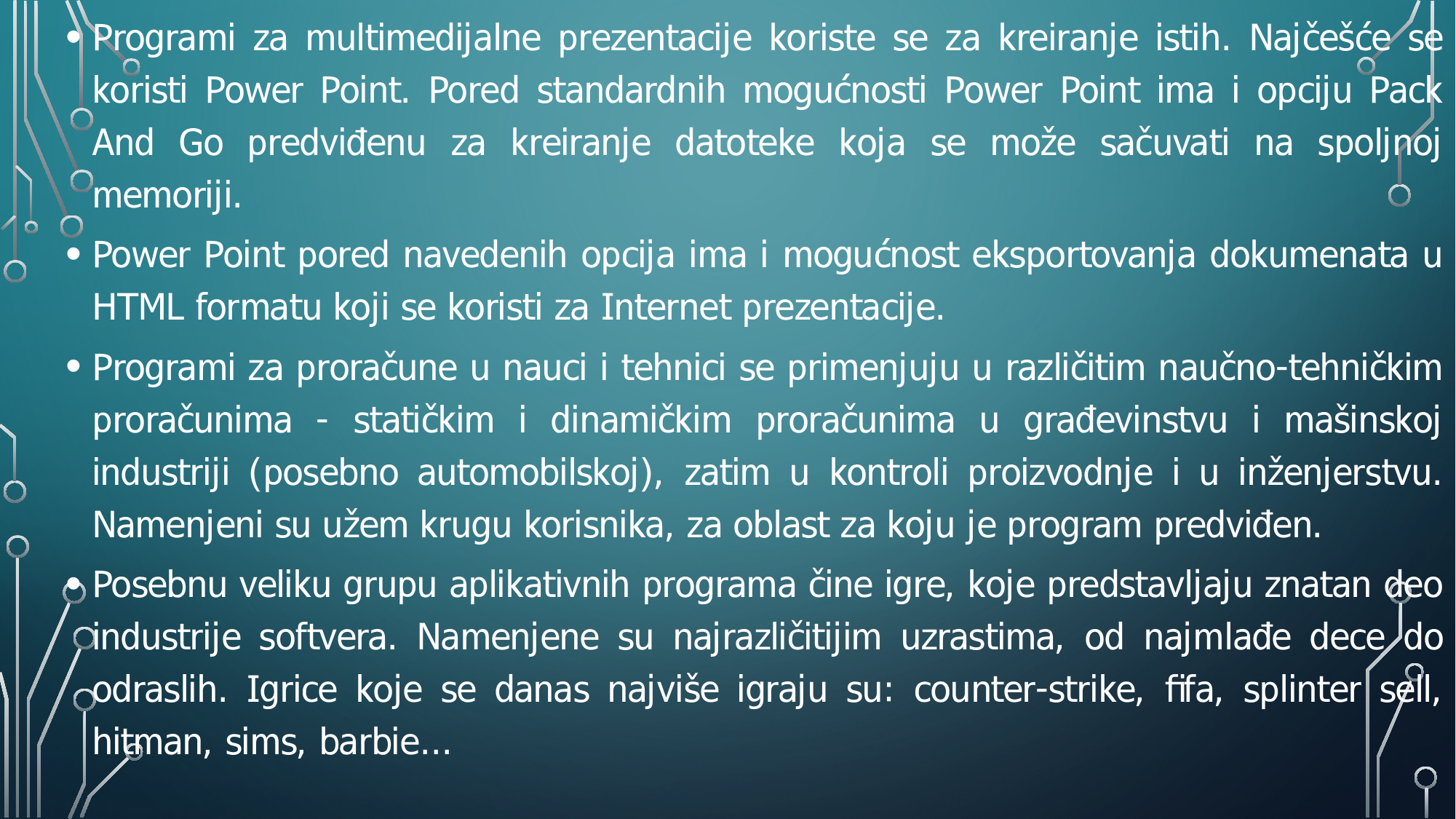

Programi za multimedijalne prezentacije koriste se za kreiranje istih. Najčešće se koristi Power Point. Pored standardnih mogućnosti Power Point ima i opciju Pack And Go predviđenu za kreiranje datoteke koja se može sačuvati na spoljnoj memoriji.
Power Point pored navedenih opcija ima i mogućnost eksportovanja dokumenata u HTML formatu koji se koristi za Internet prezentacije.
Programi za proračune u nauci i tehnici se primenjuju u različitim naučno-tehničkim proračunima - statičkim i dinamičkim proračunima u građevinstvu i mašinskoj industriji (posebno automobilskoj), zatim u kontroli proizvodnje i u inženjerstvu. Namenjeni su užem krugu korisnika, za oblast za koju je program predviđen.
Posebnu veliku grupu aplikativnih programa čine igre, koje predstavljaju znatan deo industrije softvera. Namenjene su najrazličitijim uzrastima, od najmlađe dece do odraslih. Igrice koje se danas najviše igraju su: counter-strike, fifa, splinter sell, hitman, sims, barbie...